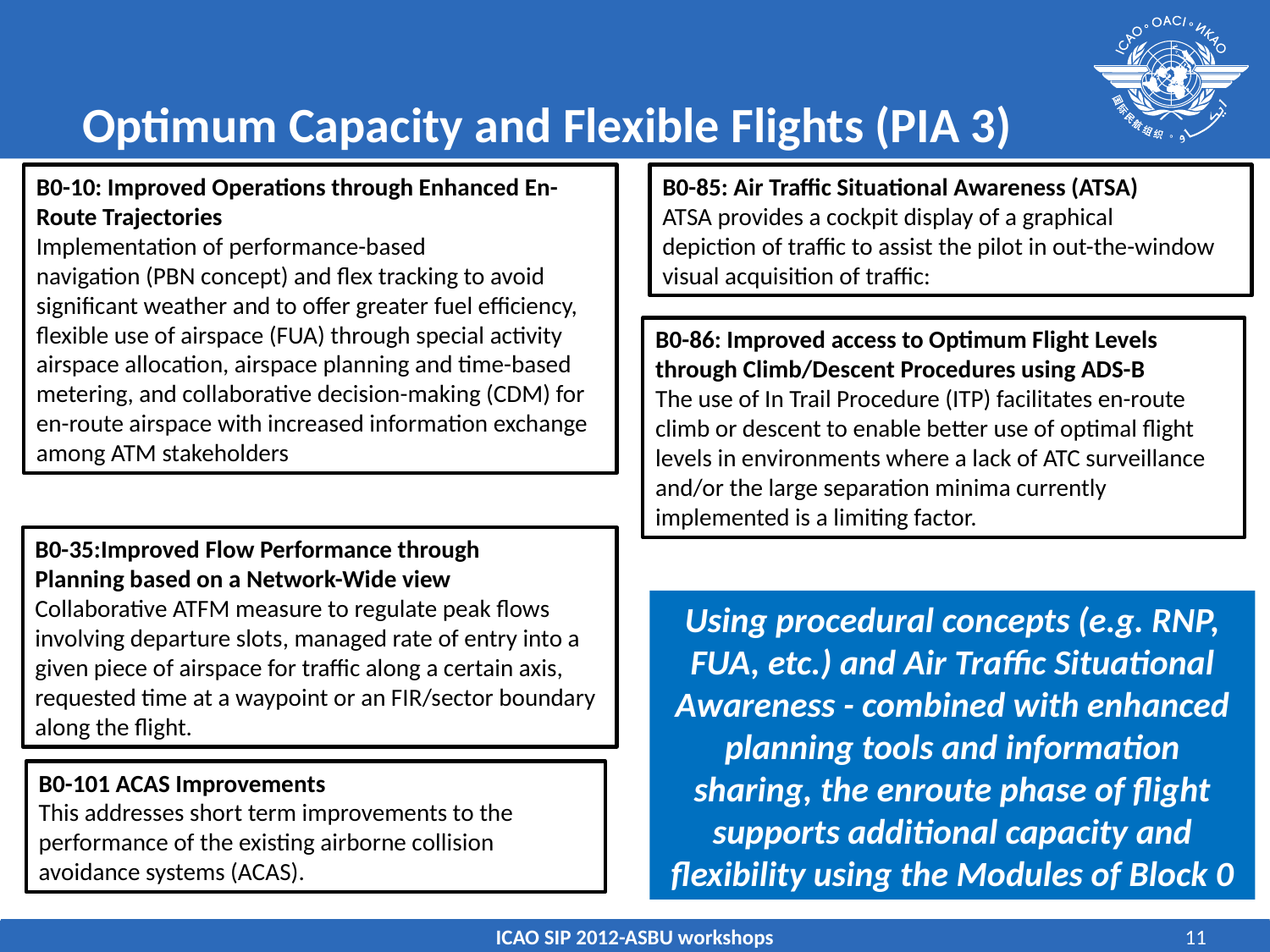

# Optimum Capacity and Flexible Flights (PIA 3)
B0-10: Improved Operations through Enhanced En-Route Trajectories
Implementation of performance-based
navigation (PBN concept) and flex tracking to avoid significant weather and to offer greater fuel efficiency, flexible use of airspace (FUA) through special activity airspace allocation, airspace planning and time-based metering, and collaborative decision-making (CDM) for en-route airspace with increased information exchange among ATM stakeholders
B0-85: Air Traffic Situational Awareness (ATSA)
ATSA provides a cockpit display of a graphical
depiction of traffic to assist the pilot in out-the-window visual acquisition of traffic:
B0-86: Improved access to Optimum Flight Levels through Climb/Descent Procedures using ADS-B
The use of In Trail Procedure (ITP) facilitates en-route climb or descent to enable better use of optimal flight levels in environments where a lack of ATC surveillance and/or the large separation minima currently implemented is a limiting factor.
B0-35:Improved Flow Performance through
Planning based on a Network-Wide view
Collaborative ATFM measure to regulate peak flows involving departure slots, managed rate of entry into a given piece of airspace for traffic along a certain axis, requested time at a waypoint or an FIR/sector boundary along the flight.
Using procedural concepts (e.g. RNP, FUA, etc.) and Air Traffic Situational Awareness - combined with enhanced planning tools and information sharing, the enroute phase of flight supports additional capacity and flexibility using the Modules of Block 0
B0-101 ACAS Improvements
This addresses short term improvements to the performance of the existing airborne collision avoidance systems (ACAS).
ICAO SIP 2012-ASBU workshops
11